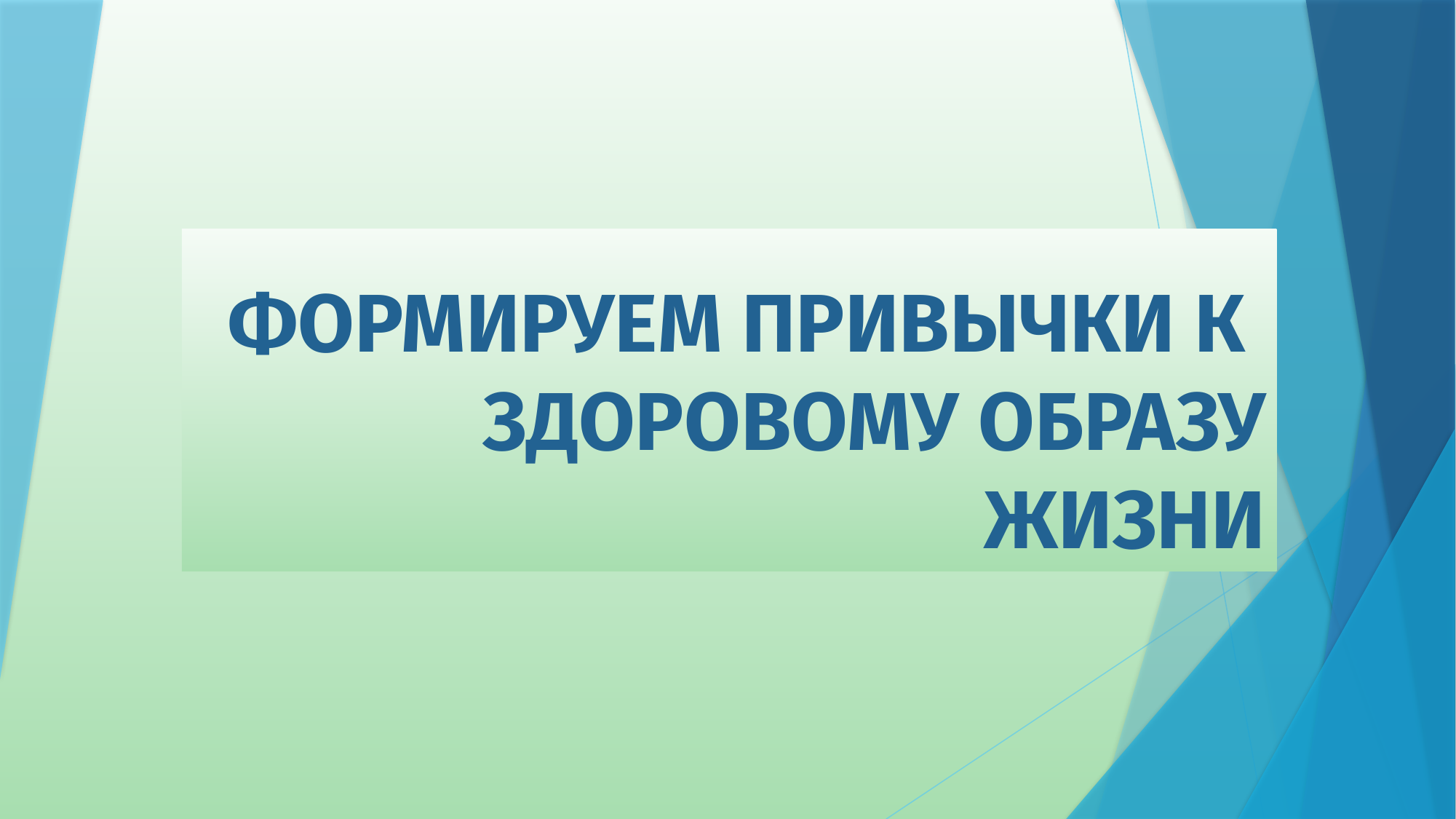

# ФОРМИРУЕМ ПРИВЫЧКИ К ЗДОРОВОМУ ОБРАЗУ ЖИЗНИ